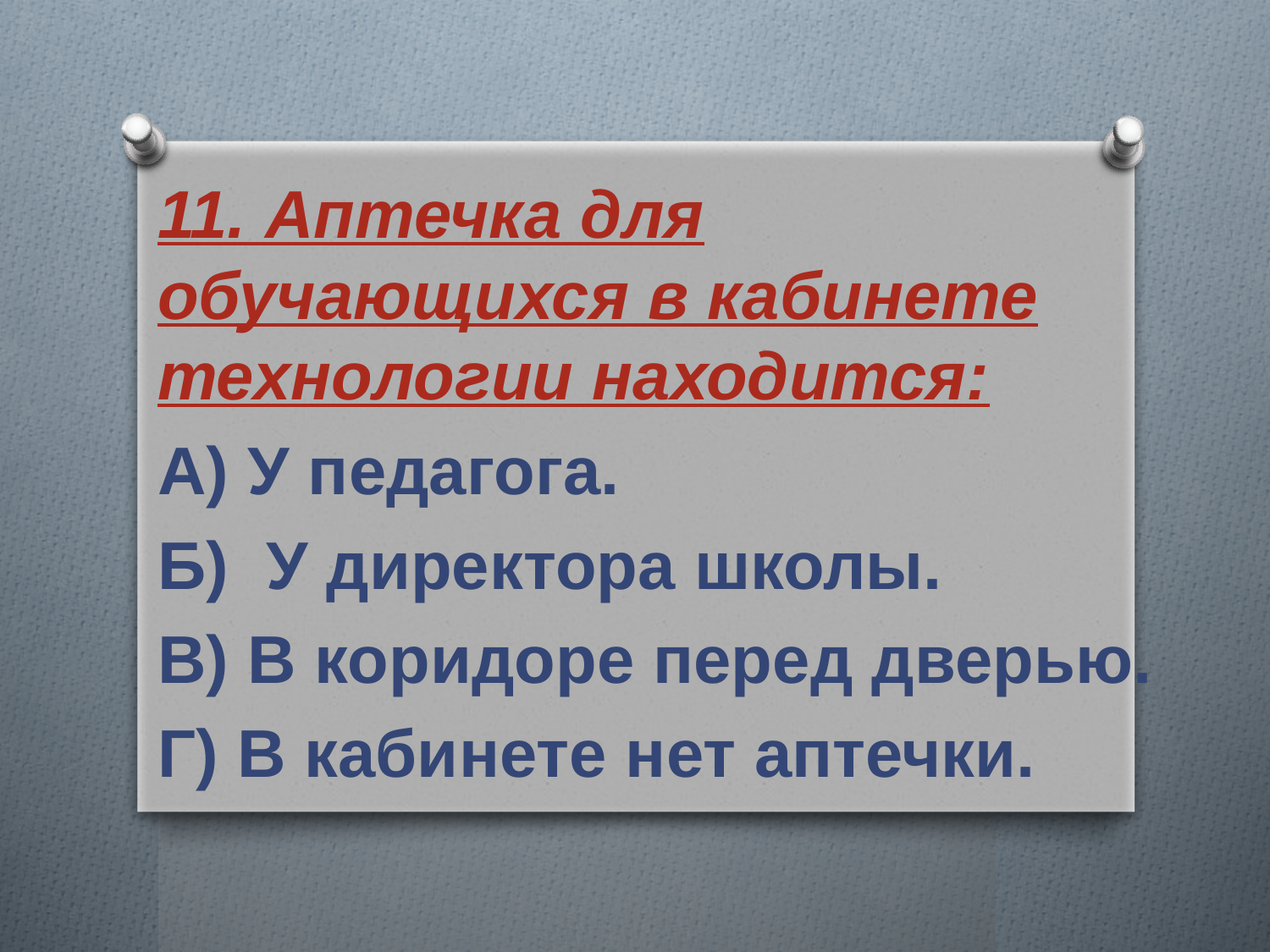

11. Аптечка для обучающихся в кабинете технологии находится:
А) У педагога.
Б)  У директора школы.
В) В коридоре перед дверью.
Г) В кабинете нет аптечки.